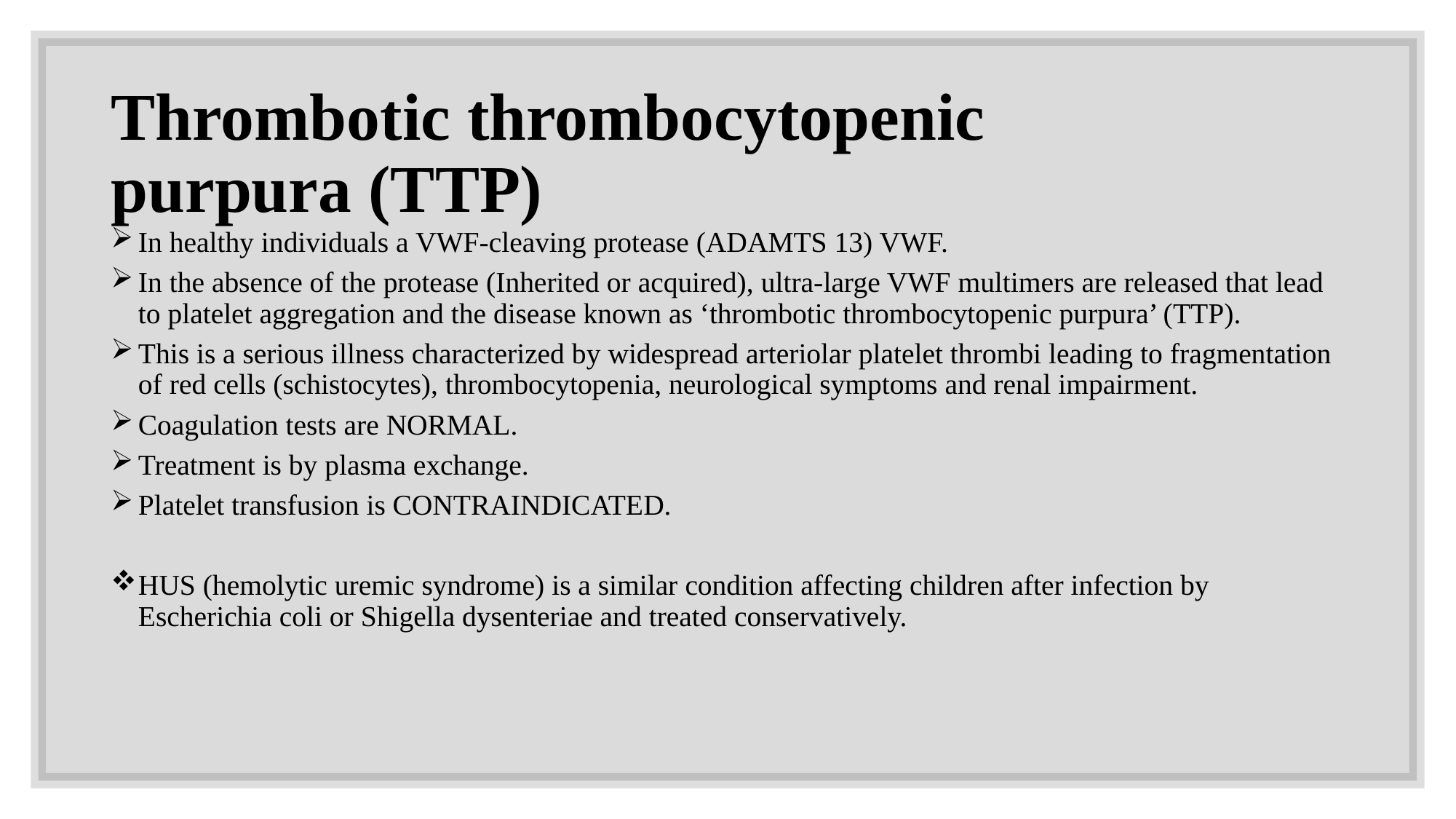

# Thrombotic thrombocytopenic purpura (TTP)
In healthy individuals a VWF-cleaving protease (ADAMTS 13) VWF.
In the absence of the protease (Inherited or acquired), ultra-large VWF multimers are released that lead to platelet aggregation and the disease known as ‘thrombotic thrombocytopenic purpura’ (TTP).
This is a serious illness characterized by widespread arteriolar platelet thrombi leading to fragmentation of red cells (schistocytes), thrombocytopenia, neurological symptoms and renal impairment.
Coagulation tests are NORMAL.
Treatment is by plasma exchange.
Platelet transfusion is CONTRAINDICATED.

HUS (hemolytic uremic syndrome) is a similar condition affecting children after infection by Escherichia coli or Shigella dysenteriae and treated conservatively.